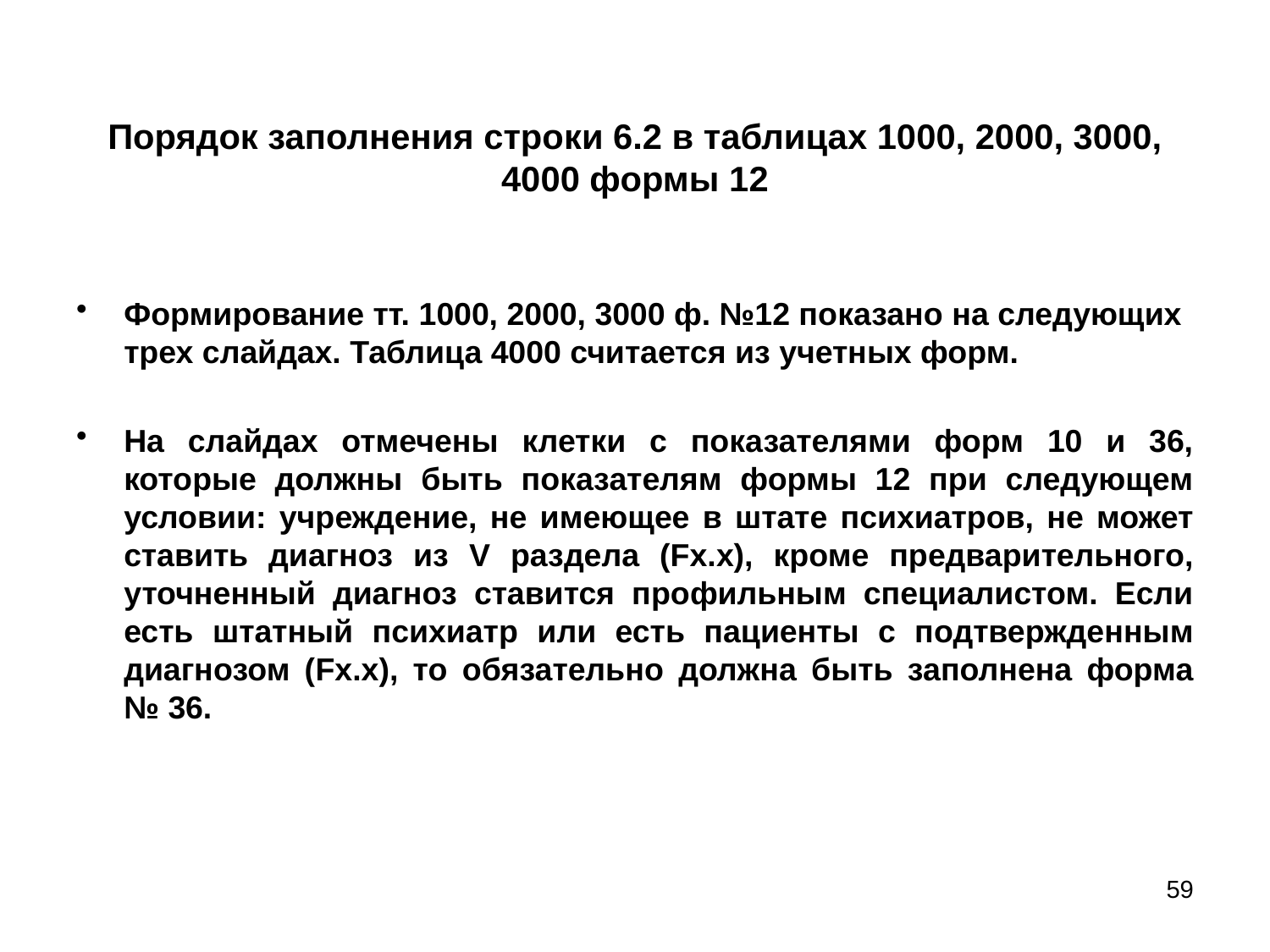

Порядок заполнения строки 6.2 в таблицах 1000, 2000, 3000, 4000 формы 12

Формирование тт. 1000, 2000, 3000 ф. №12 показано на следующих трех слайдах. Таблица 4000 считается из учетных форм.

На слайдах отмечены клетки с показателями форм 10 и 36, которые должны быть показателям формы 12 при следующем условии: учреждение, не имеющее в штате психиатров, не может ставить диагноз из V раздела (Fx.x), кроме предварительного, уточненный диагноз ставится профильным специалистом. Если есть штатный психиатр или есть пациенты с подтвержденным диагнозом (Fx.x), то обязательно должна быть заполнена форма № 36.

59